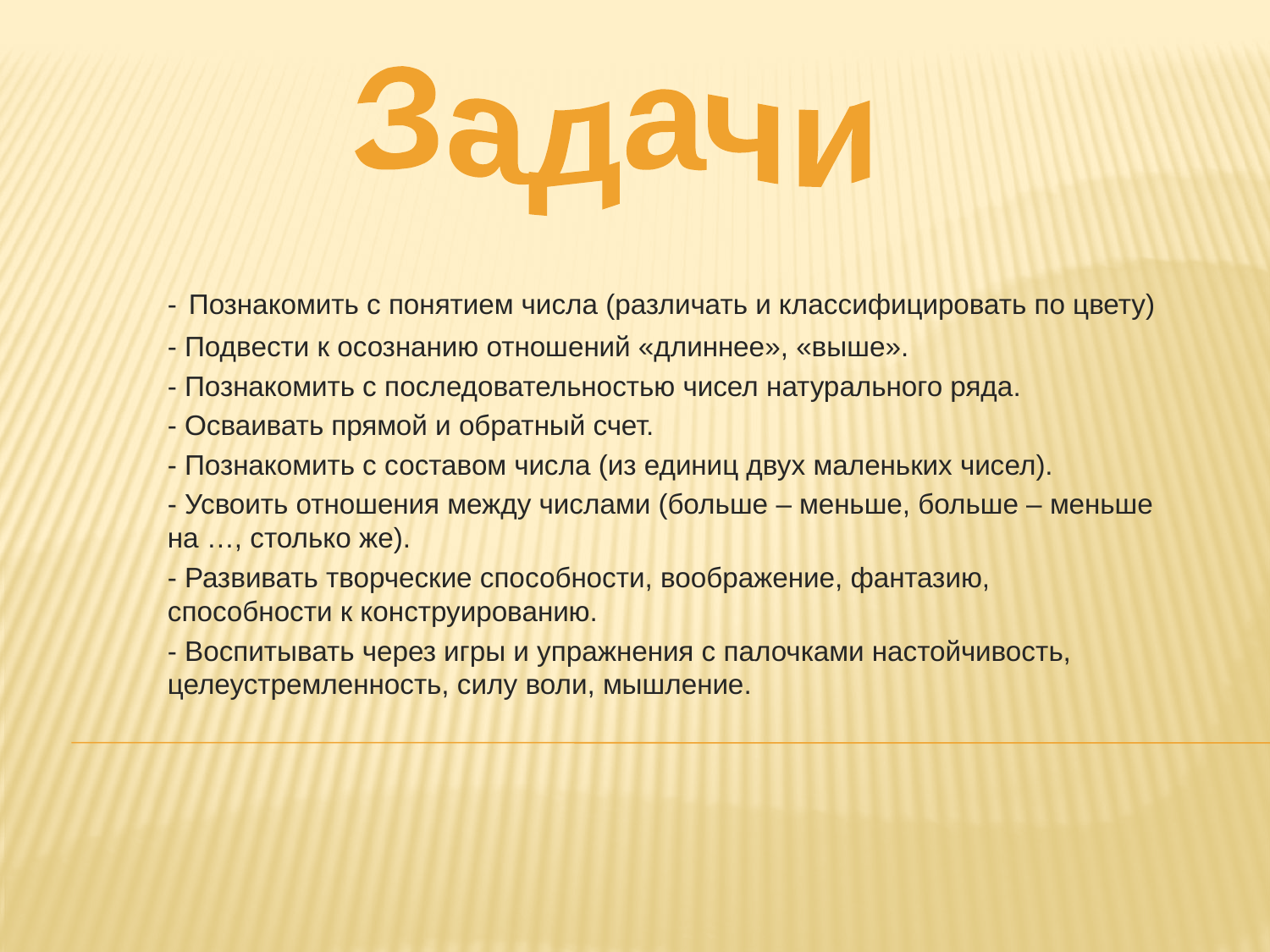

Задачи
- Познакомить с понятием числа (различать и классифицировать по цвету)
- Подвести к осознанию отношений «длиннее», «выше».
- Познакомить с последовательностью чисел натурального ряда.
- Осваивать прямой и обратный счет.
- Познакомить с составом числа (из единиц двух маленьких чисел).
- Усвоить отношения между числами (больше – меньше, больше – меньше на …, столько же).
- Развивать творческие способности, воображение, фантазию, способности к конструированию.
- Воспитывать через игры и упражнения с палочками настойчивость, целеустремленность, силу воли, мышление.